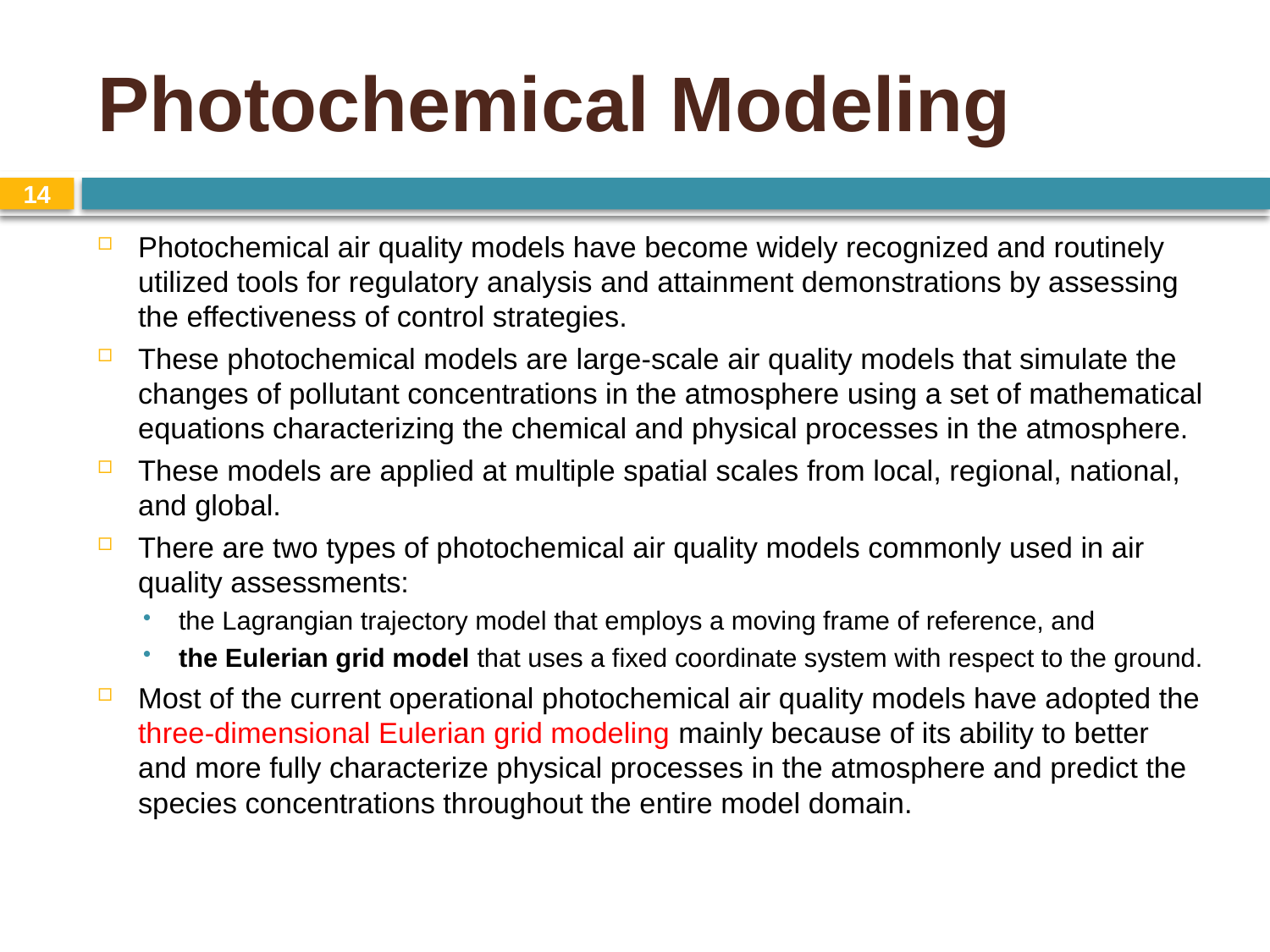

# Photochemical Modeling
14
Photochemical air quality models have become widely recognized and routinely utilized tools for regulatory analysis and attainment demonstrations by assessing the effectiveness of control strategies.
These photochemical models are large-scale air quality models that simulate the changes of pollutant concentrations in the atmosphere using a set of mathematical equations characterizing the chemical and physical processes in the atmosphere.
These models are applied at multiple spatial scales from local, regional, national, and global.
There are two types of photochemical air quality models commonly used in air quality assessments:
the Lagrangian trajectory model that employs a moving frame of reference, and
the Eulerian grid model that uses a fixed coordinate system with respect to the ground.
Most of the current operational photochemical air quality models have adopted the three-dimensional Eulerian grid modeling mainly because of its ability to better and more fully characterize physical processes in the atmosphere and predict the species concentrations throughout the entire model domain.